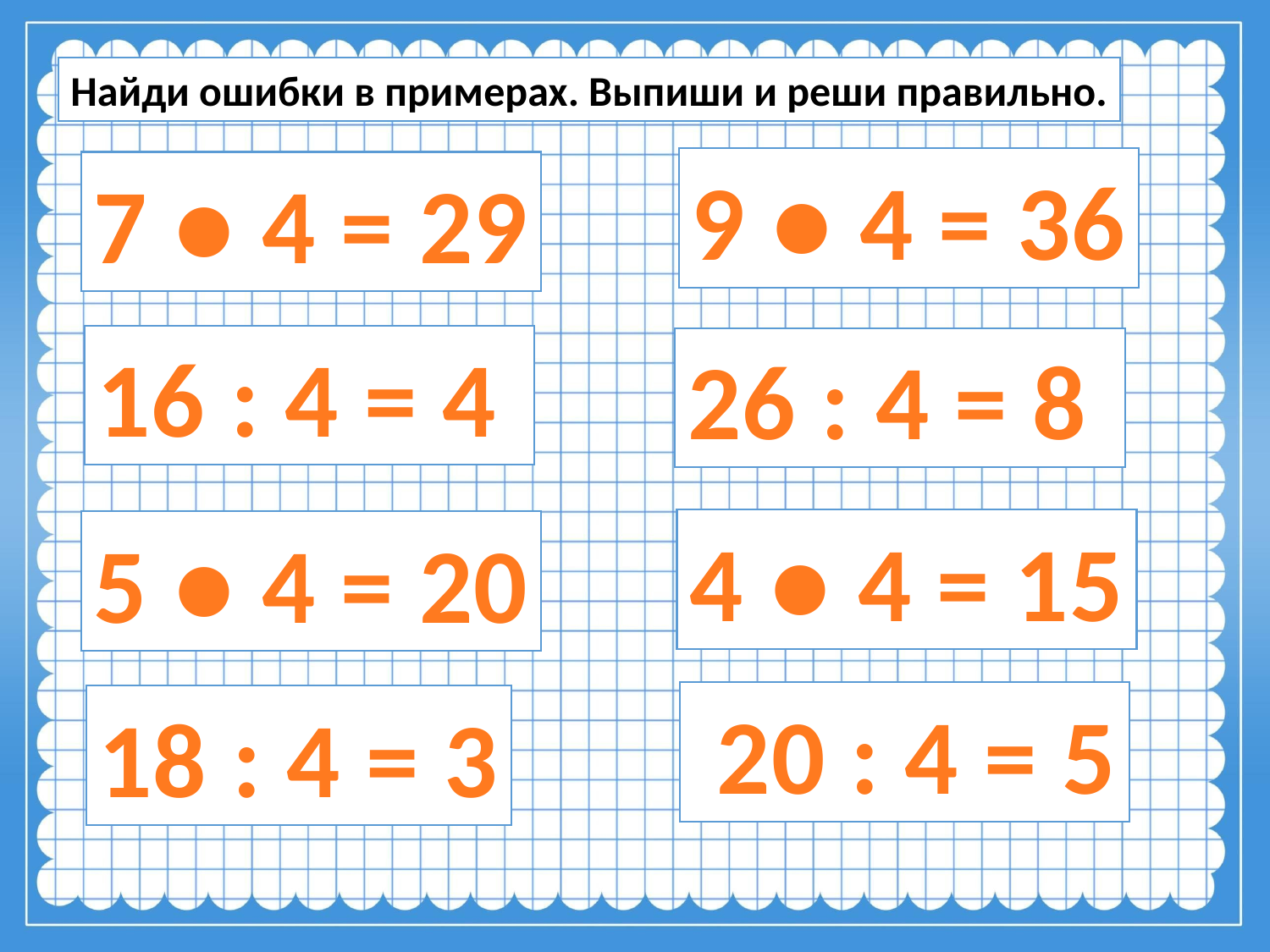

Найди ошибки в примерах. Выпиши и реши правильно.
9 ● 4 = 36
7 ● 4 = 29
16 : 4 = 4
26 : 4 = 8
4 ● 4 = 15
5 ● 4 = 20
 20 : 4 = 5
18 : 4 = 3